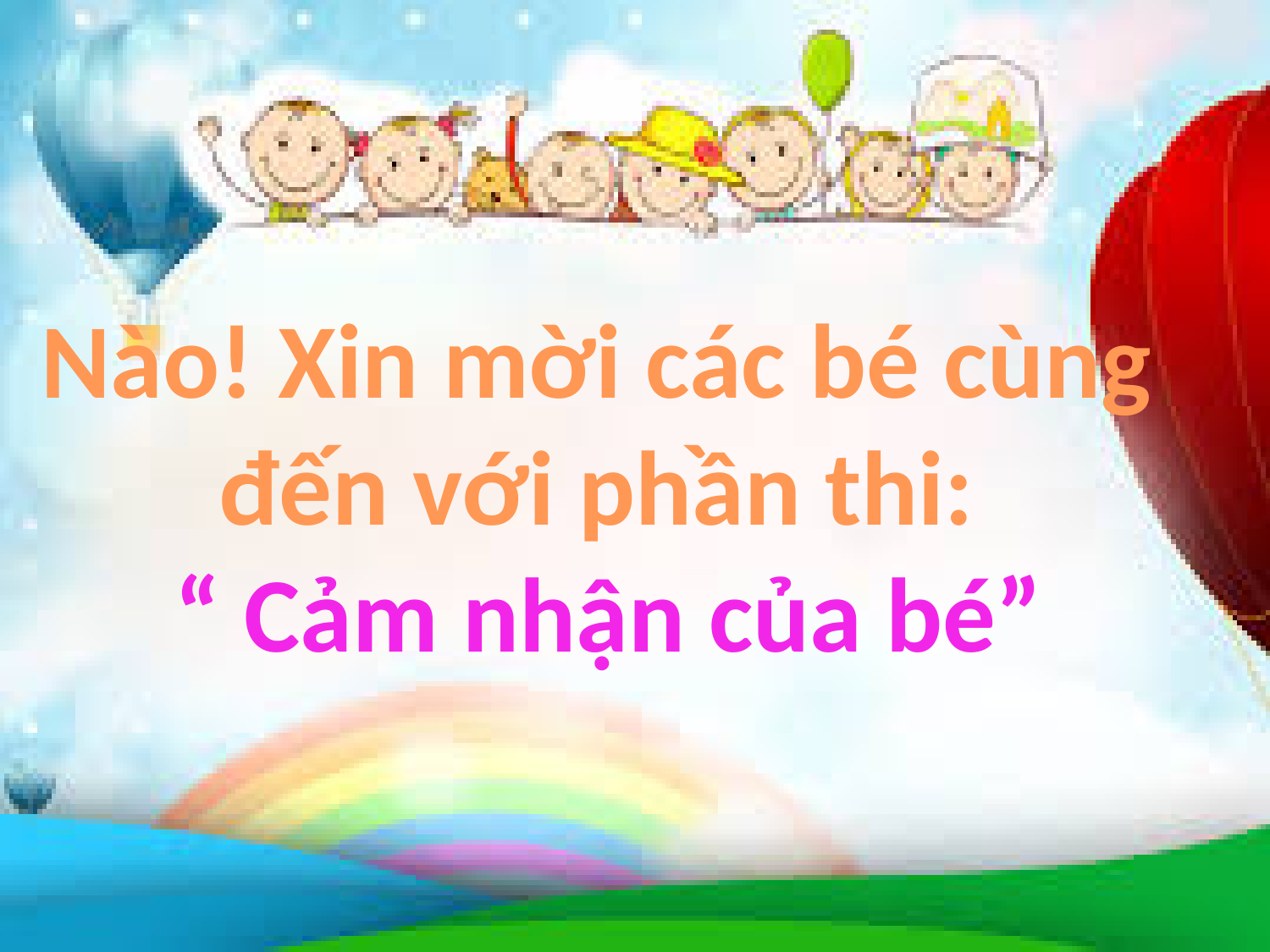

Nào! Xin mời các bé cùng
đến với phần thi:
“ Cảm nhận của bé”